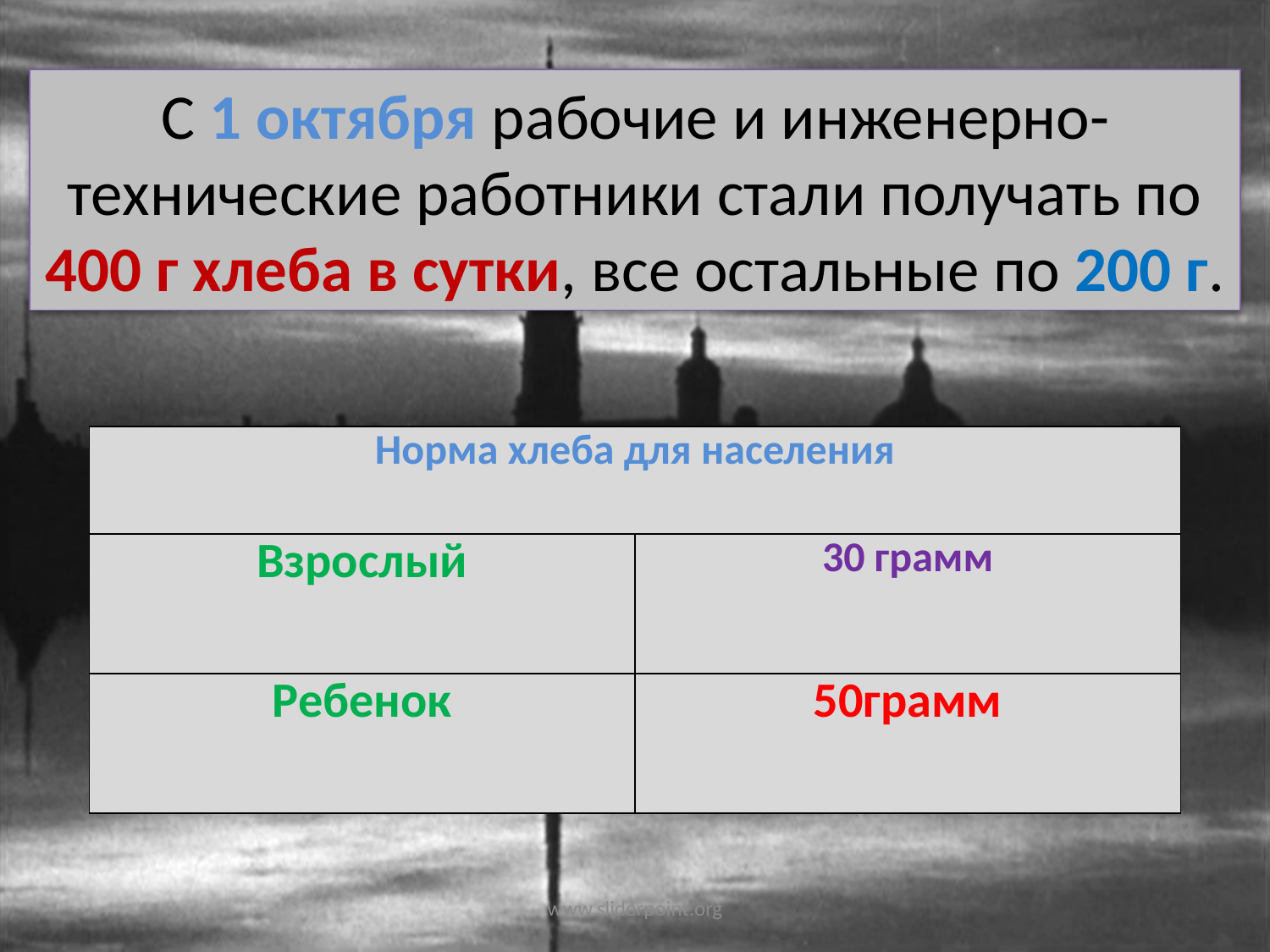

С 1 октября рабочие и инженерно-технические работники стали получать по 400 г хлеба в сутки, все остальные по 200 г.
| Норма хлеба для населения |  |
| --- | --- |
| Взрослый | 30 грамм |
| Ребенок | 50грамм |
www.sliderpoint.org